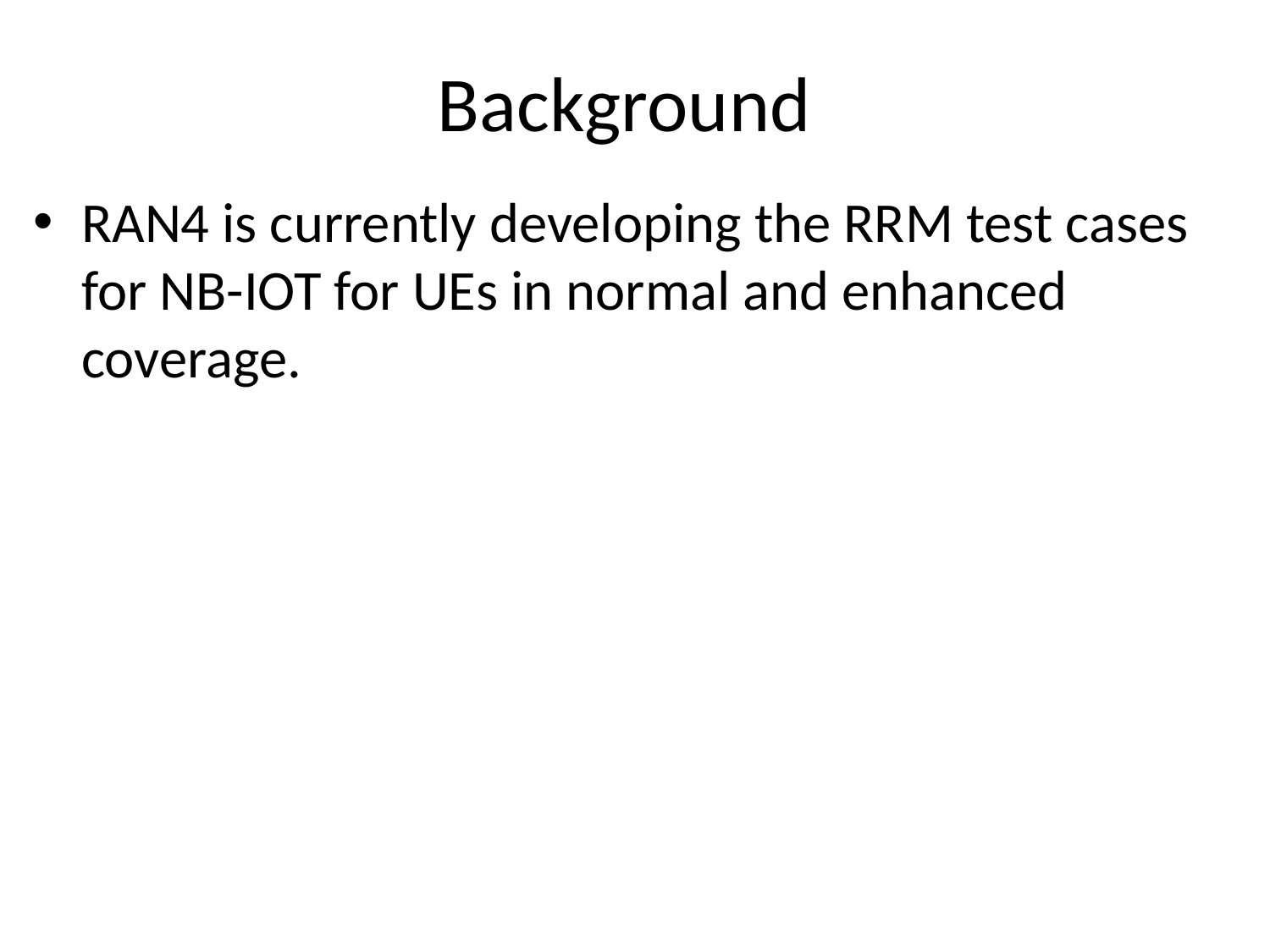

# Background
RAN4 is currently developing the RRM test cases for NB-IOT for UEs in normal and enhanced coverage.